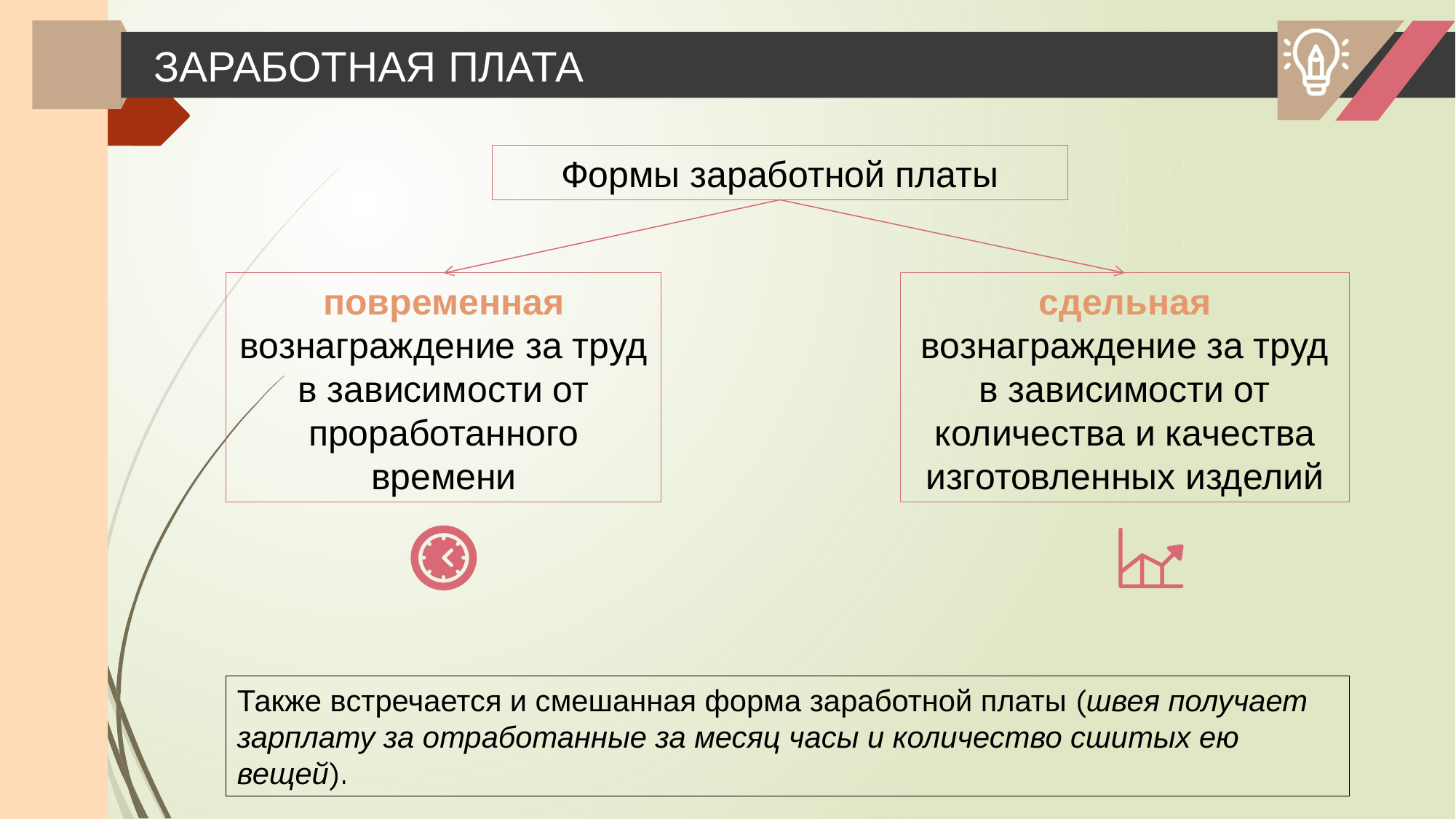

ЗАРАБОТНАЯ ПЛАТА
Формы заработной платы
повременная
вознаграждение за труд в зависимости от проработанного времени
сдельная
вознаграждение за труд в зависимости от количества и качества изготовленных изделий

Также встречается и смешанная форма заработной платы (швея получает зарплату за отработанные за месяц часы и количество сшитых ею вещей).